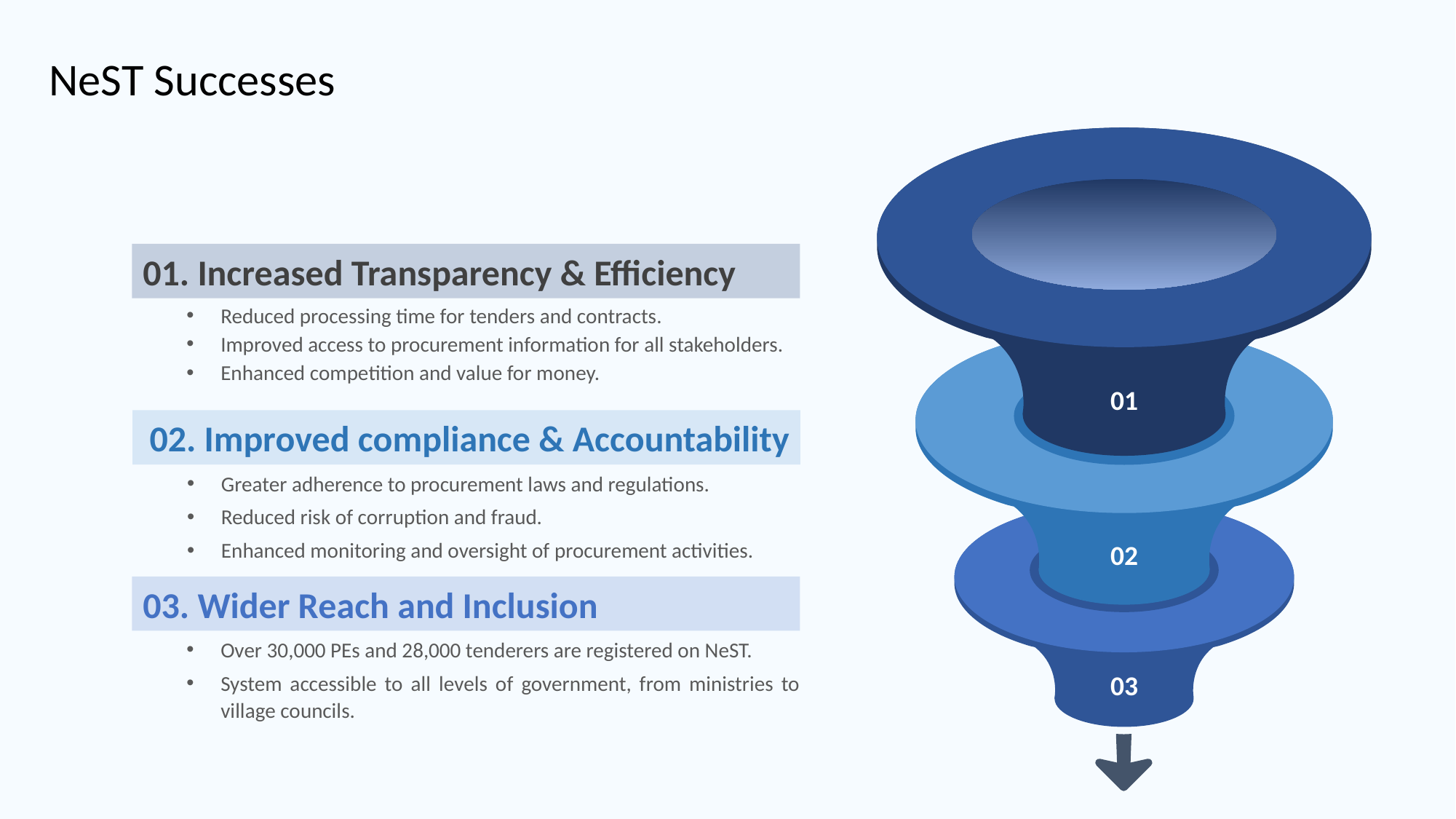

# NeST Successes

01

02

03

01. Increased Transparency & Efficiency
Reduced processing time for tenders and contracts.
Improved access to procurement information for all stakeholders.
Enhanced competition and value for money.
02. Improved compliance & Accountability
Greater adherence to procurement laws and regulations.
Reduced risk of corruption and fraud.
Enhanced monitoring and oversight of procurement activities.
03. Wider Reach and Inclusion
Over 30,000 PEs and 28,000 tenderers are registered on NeST.
System accessible to all levels of government, from ministries to village councils.